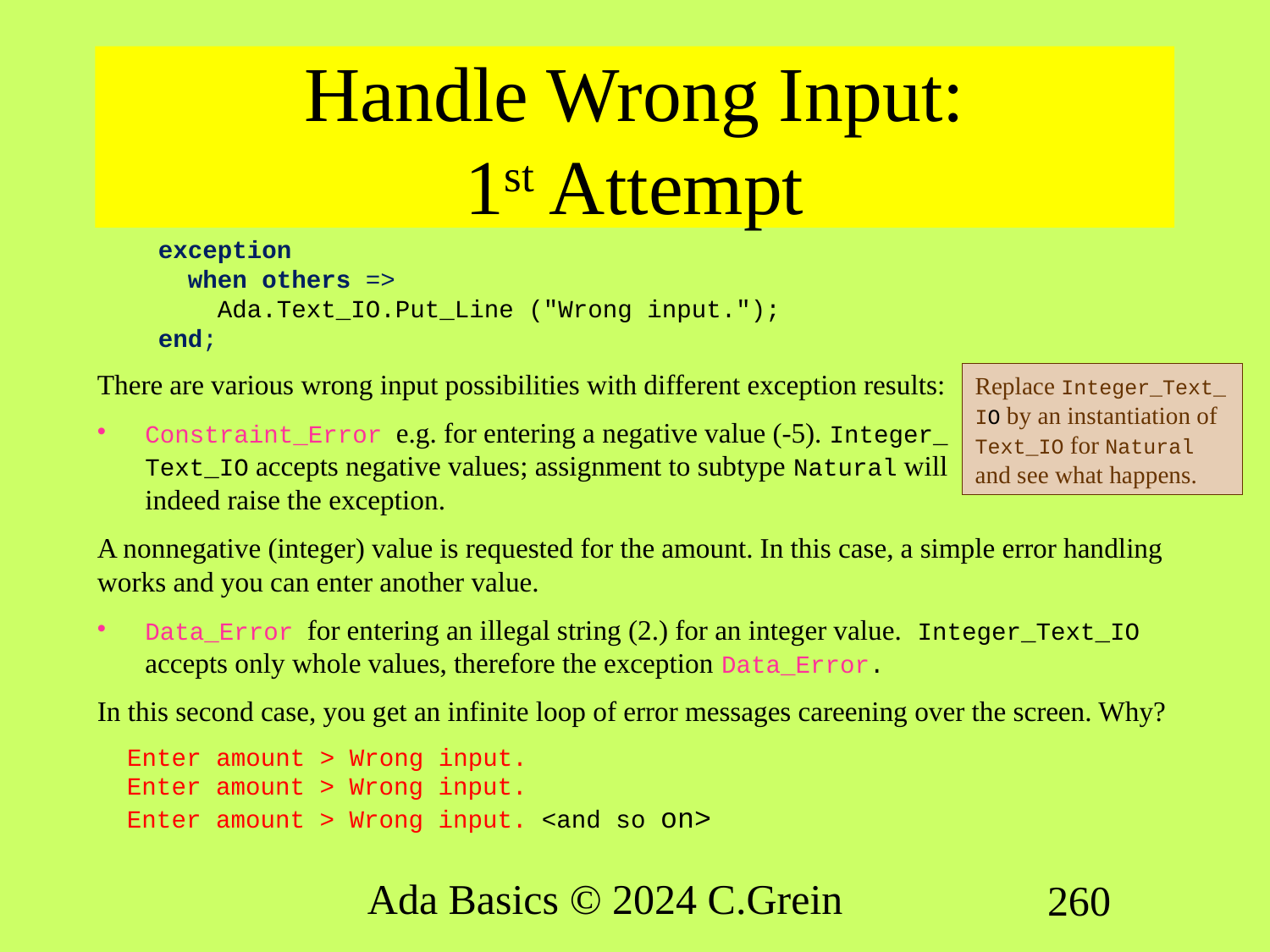

# Handle Wrong Input: 1st Attempt
exception
  when others =>
    Ada.Text_IO.Put_Line ("Wrong input.");
end;
There are various wrong input possibilities with different exception results:
Constraint_Error  e.g. for entering a negative value (-5). Integer_
Text_IO accepts negative values; assignment to subtype Natural will
indeed raise the exception.
A nonnegative (integer) value is requested for the amount. In this case, a simple error handling works and you can enter another value.
Data_Error  for entering an illegal string (2.) for an integer value. Integer_Text_IO accepts only whole values, therefore the exception Data_Error.
In this second case, you get an infinite loop of error messages careening over the screen. Why?
  Enter amount > Wrong input.
  Enter amount > Wrong input.
  Enter amount > Wrong input. <and so on>
Replace Integer_Text_
IO by an instantiation of Text_IO for Natural and see what happens.
Ada Basics © 2024 C.Grein
260